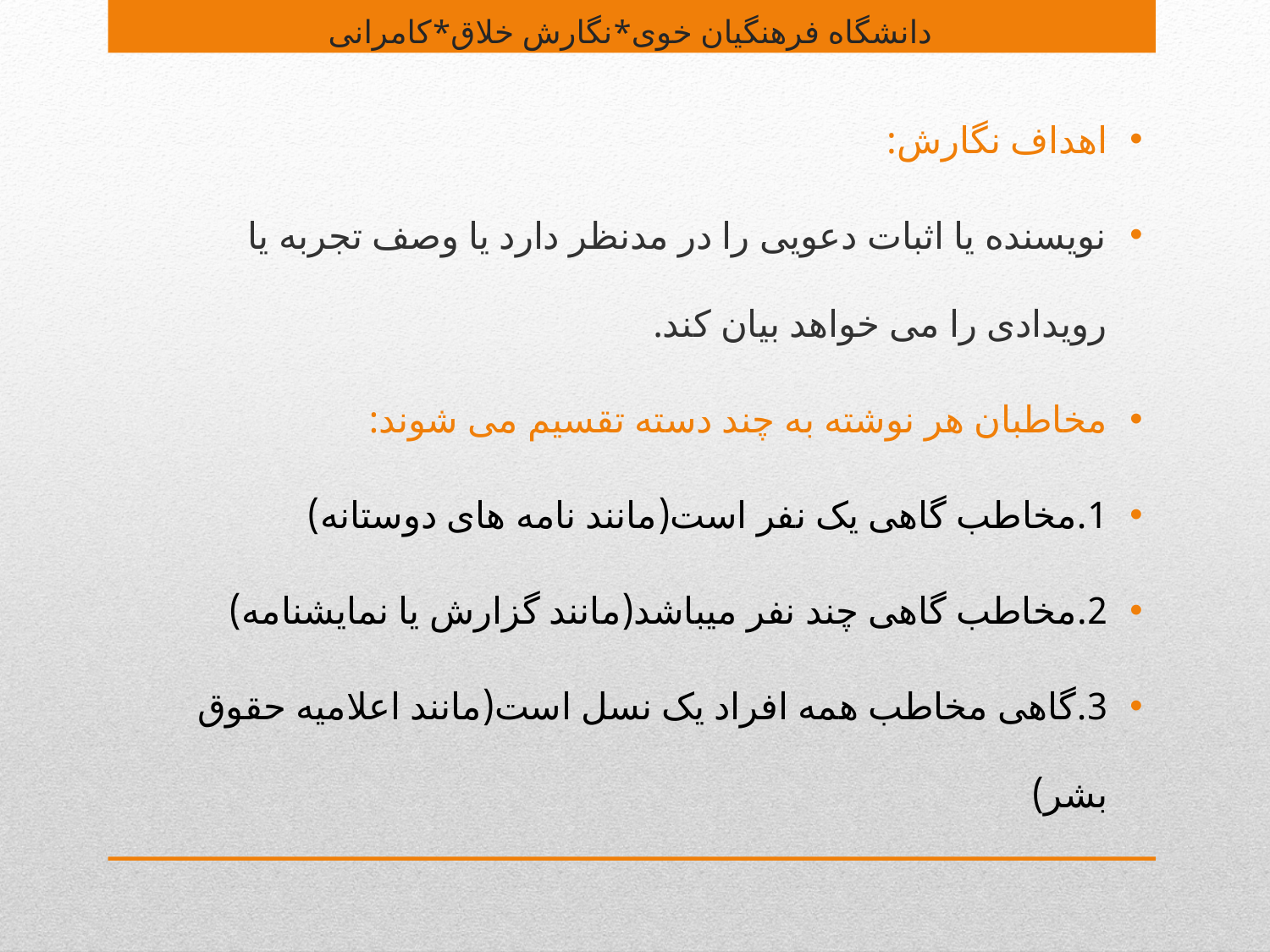

# دانشگاه فرهنگیان خوی*نگارش خلاق*کامرانی
اهداف نگارش:
نویسنده یا اثبات دعویی را در مدنظر دارد یا وصف تجربه یا رویدادی را می خواهد بیان کند.
مخاطبان هر نوشته به چند دسته تقسیم می شوند:
1.مخاطب گاهی یک نفر است(مانند نامه های دوستانه)
2.مخاطب گاهی چند نفر میباشد(مانند گزارش یا نمایشنامه)
3.گاهی مخاطب همه افراد یک نسل است(مانند اعلامیه حقوق بشر)